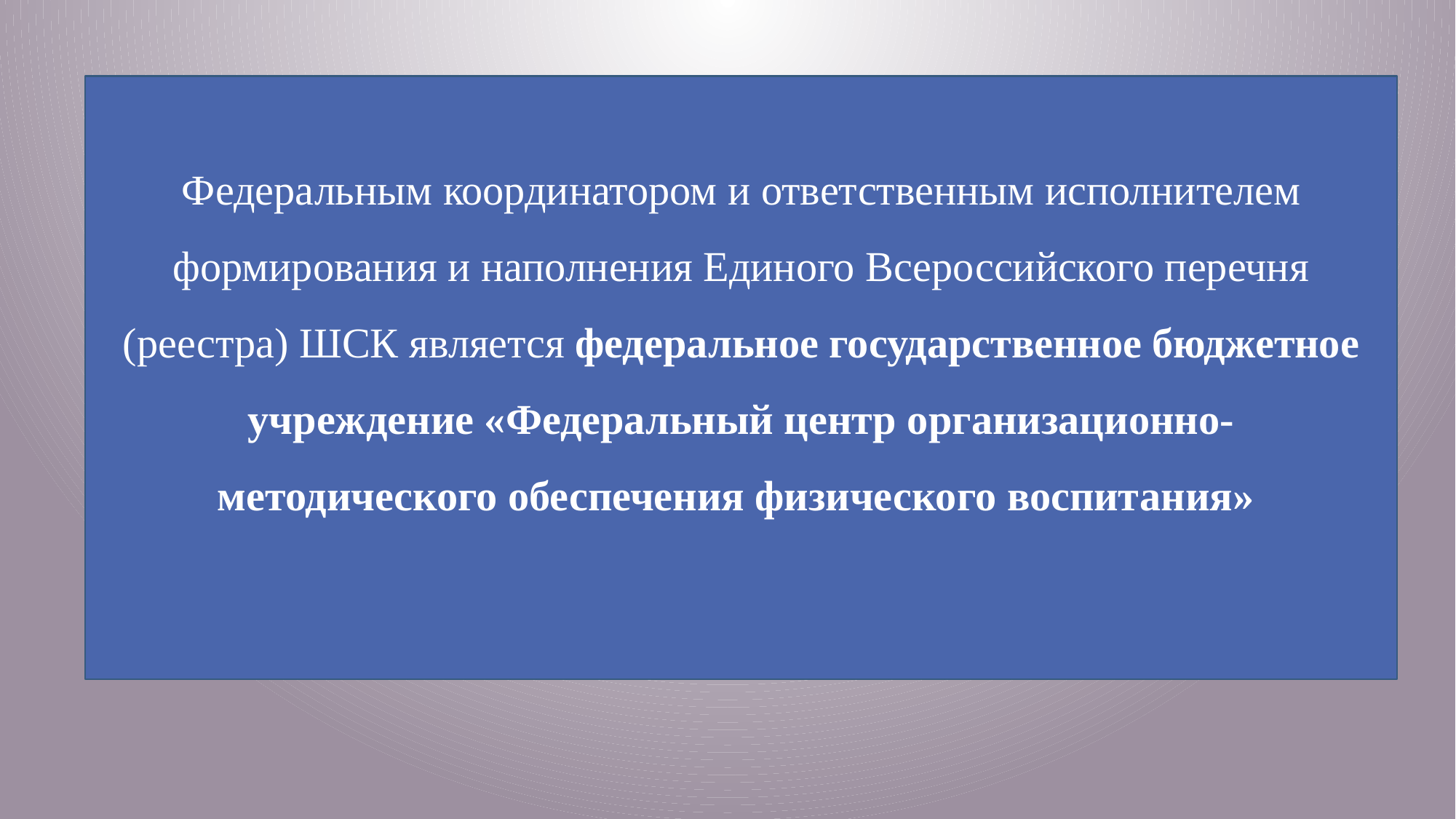

Федеральным координатором и ответственным исполнителем формирования и наполнения Единого Всероссийского перечня (реестра) ШСК является федеральное государственное бюджетное учреждение «Федеральный центр организационно-методического обеспечения физического воспитания»